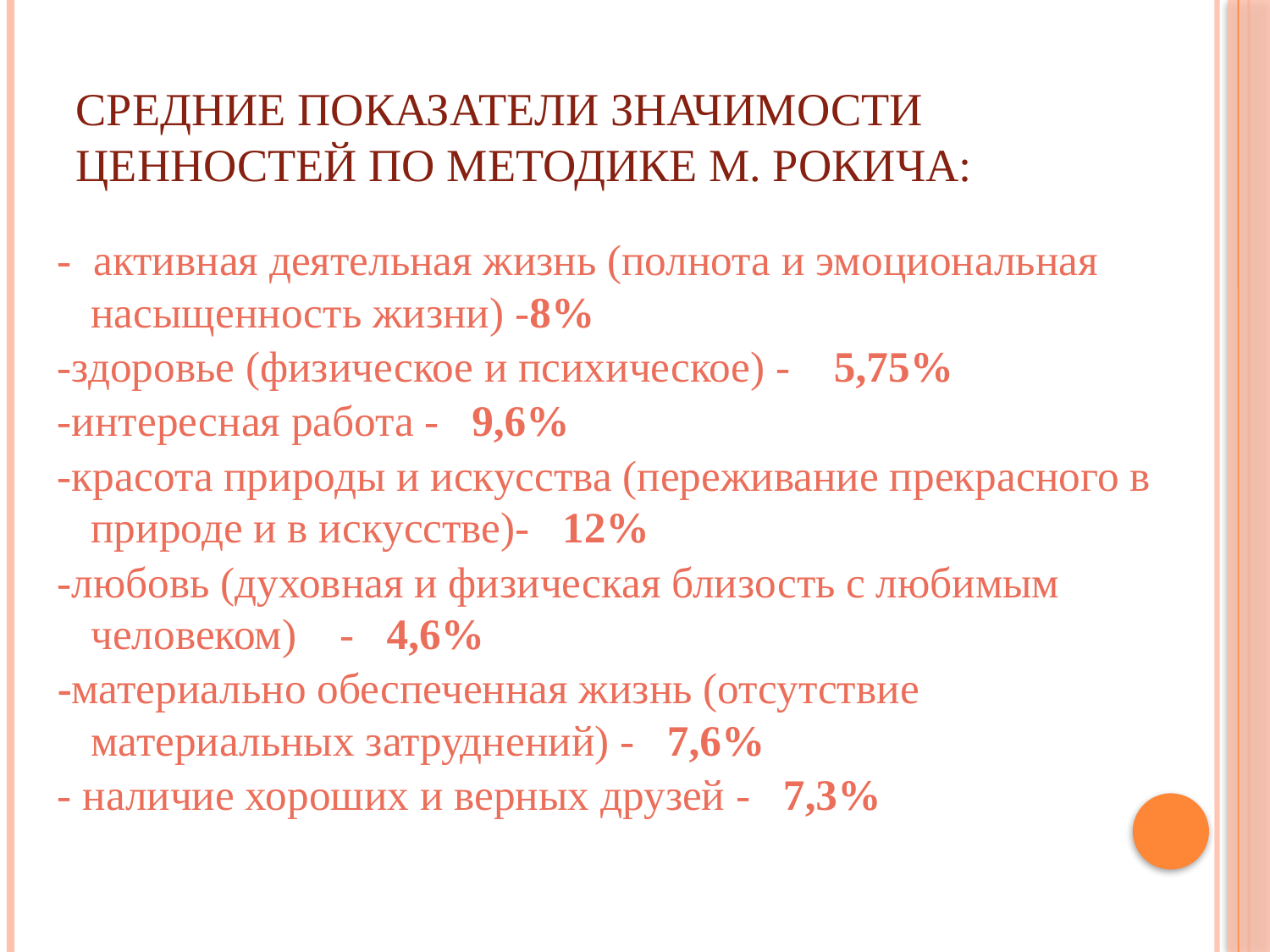

# Средние показатели значимости ценностей по методике М. Рокича:
-  активная деятельная жизнь (полнота и эмоциональная насыщенность жизни) -8%
-здоровье (физическое и психическое) -    5,75%
-интересная работа -   9,6%
-красота природы и искусства (переживание прекрасного в природе и в искусстве)-   12%
-любовь (духовная и физическая близость с любимым человеком)    -   4,6%
-материально обеспеченная жизнь (отсутствие материальных затруднений) -   7,6%
- наличие хороших и верных друзей -   7,3%